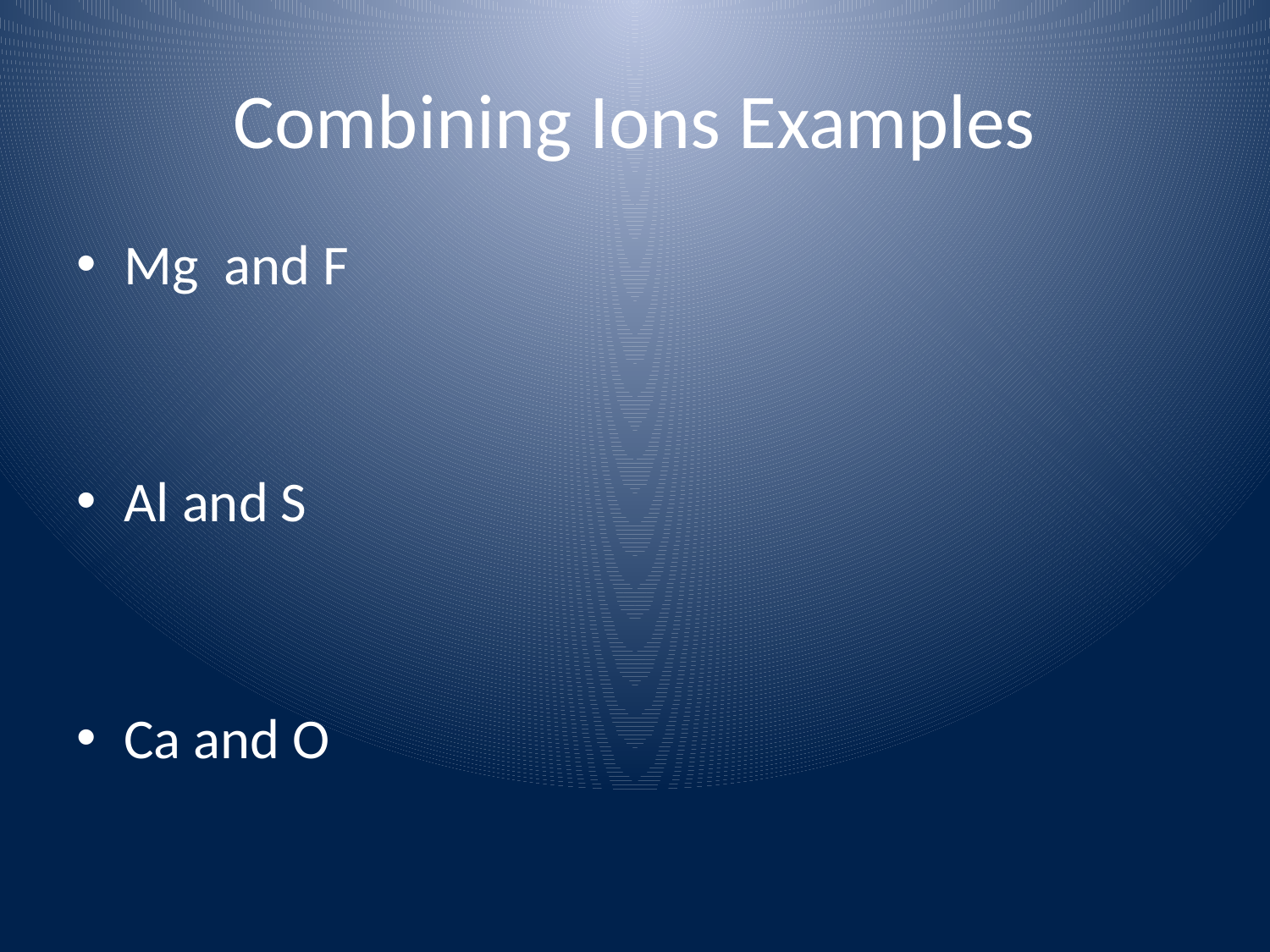

# Combining Ions Examples
Mg  and F

Al and S

Ca and O